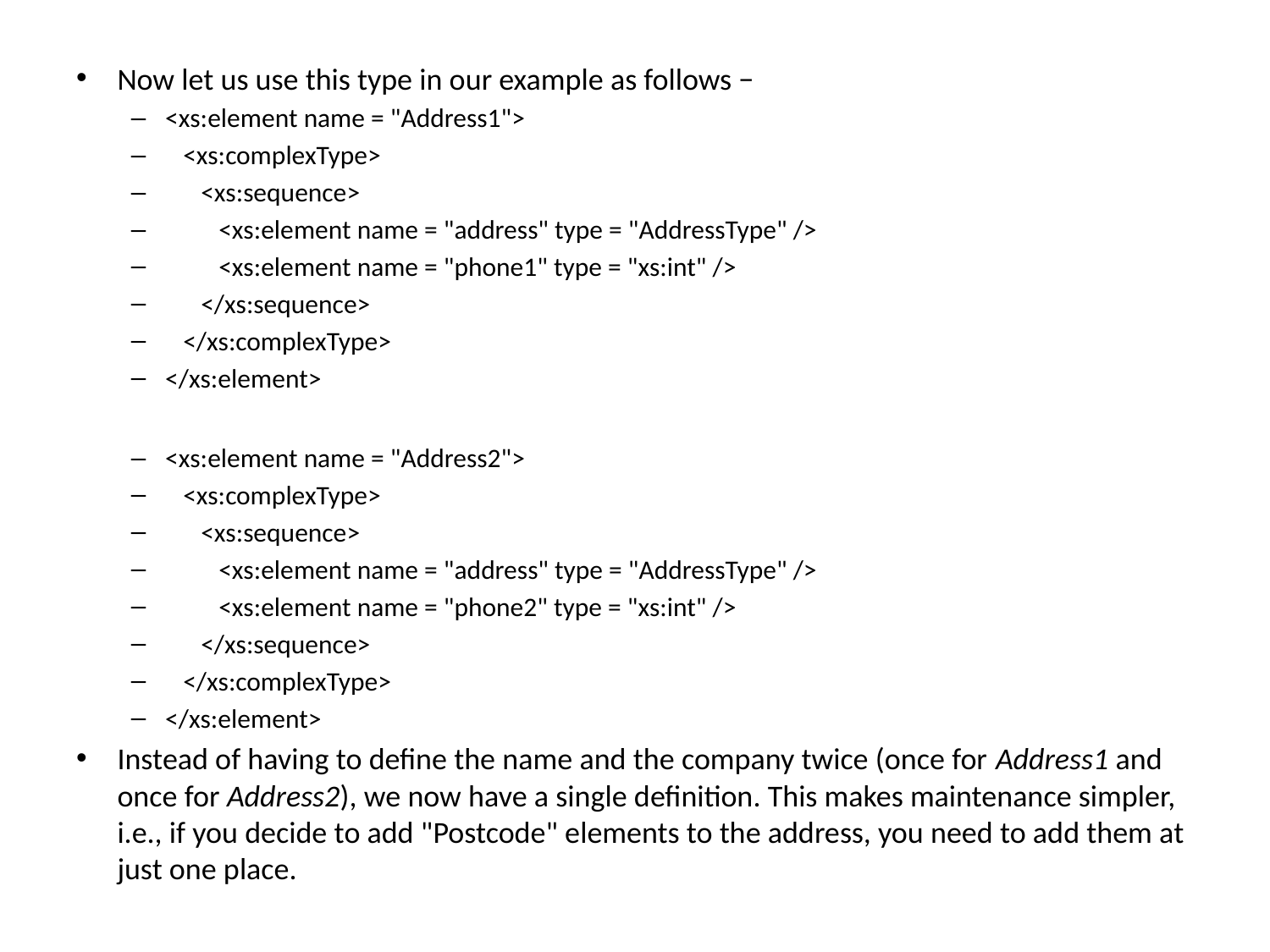

Now let us use this type in our example as follows −
<xs:element name = "Address1">
   <xs:complexType>
      <xs:sequence>
         <xs:element name = "address" type = "AddressType" />
         <xs:element name = "phone1" type = "xs:int" />
      </xs:sequence>
   </xs:complexType>
</xs:element>

<xs:element name = "Address2">
   <xs:complexType>
      <xs:sequence>
         <xs:element name = "address" type = "AddressType" />
         <xs:element name = "phone2" type = "xs:int" />
      </xs:sequence>
   </xs:complexType>
</xs:element>
Instead of having to define the name and the company twice (once for Address1 and once for Address2), we now have a single definition. This makes maintenance simpler, i.e., if you decide to add "Postcode" elements to the address, you need to add them at just one place.